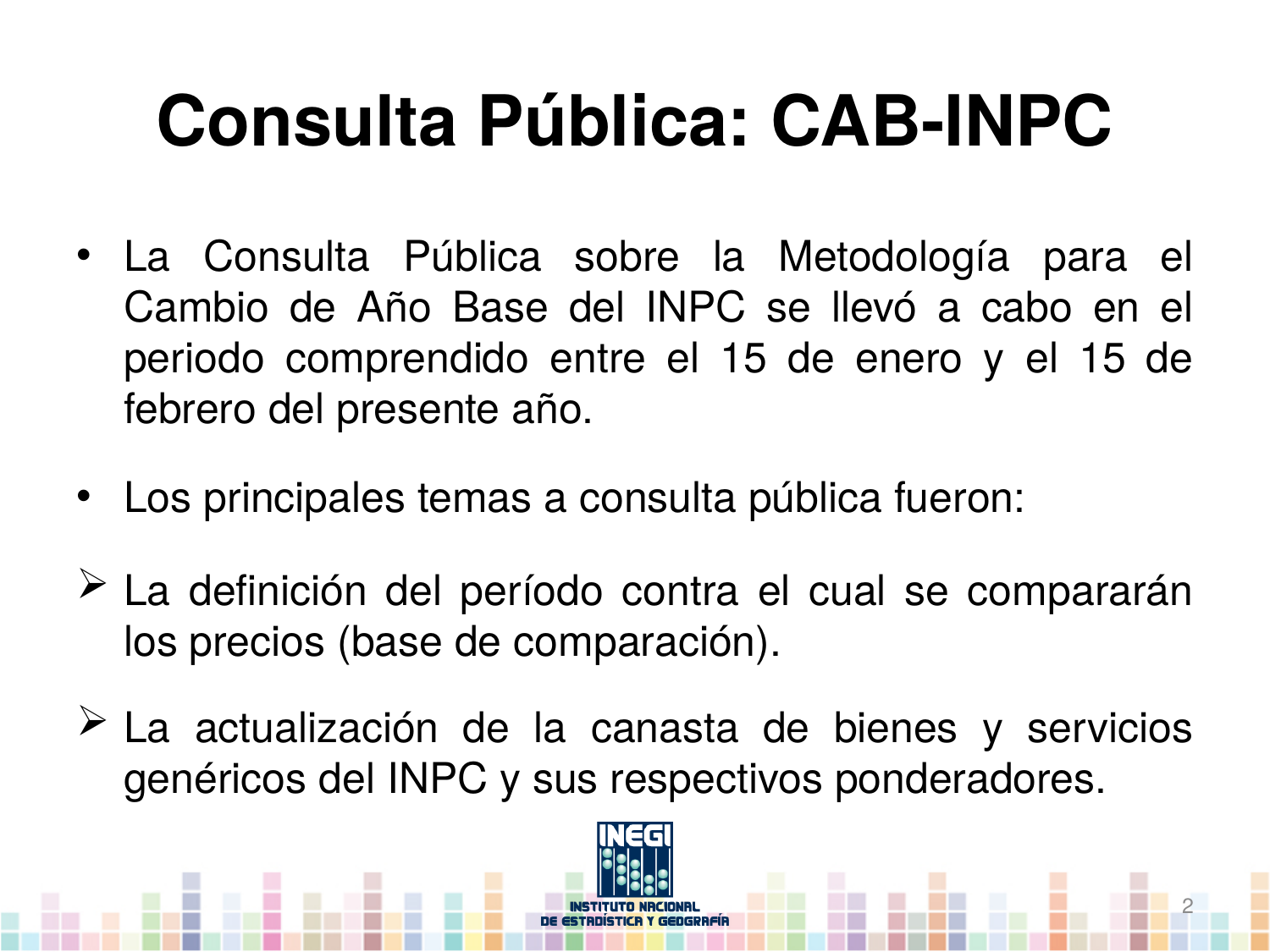

# Consulta Pública: CAB-INPC
La Consulta Pública sobre la Metodología para el Cambio de Año Base del INPC se llevó a cabo en el periodo comprendido entre el 15 de enero y el 15 de febrero del presente año.

Los principales temas a consulta pública fueron:

La definición del período contra el cual se compararán los precios (base de comparación).

La actualización de la canasta de bienes y servicios genéricos del INPC y sus respectivos ponderadores.

2